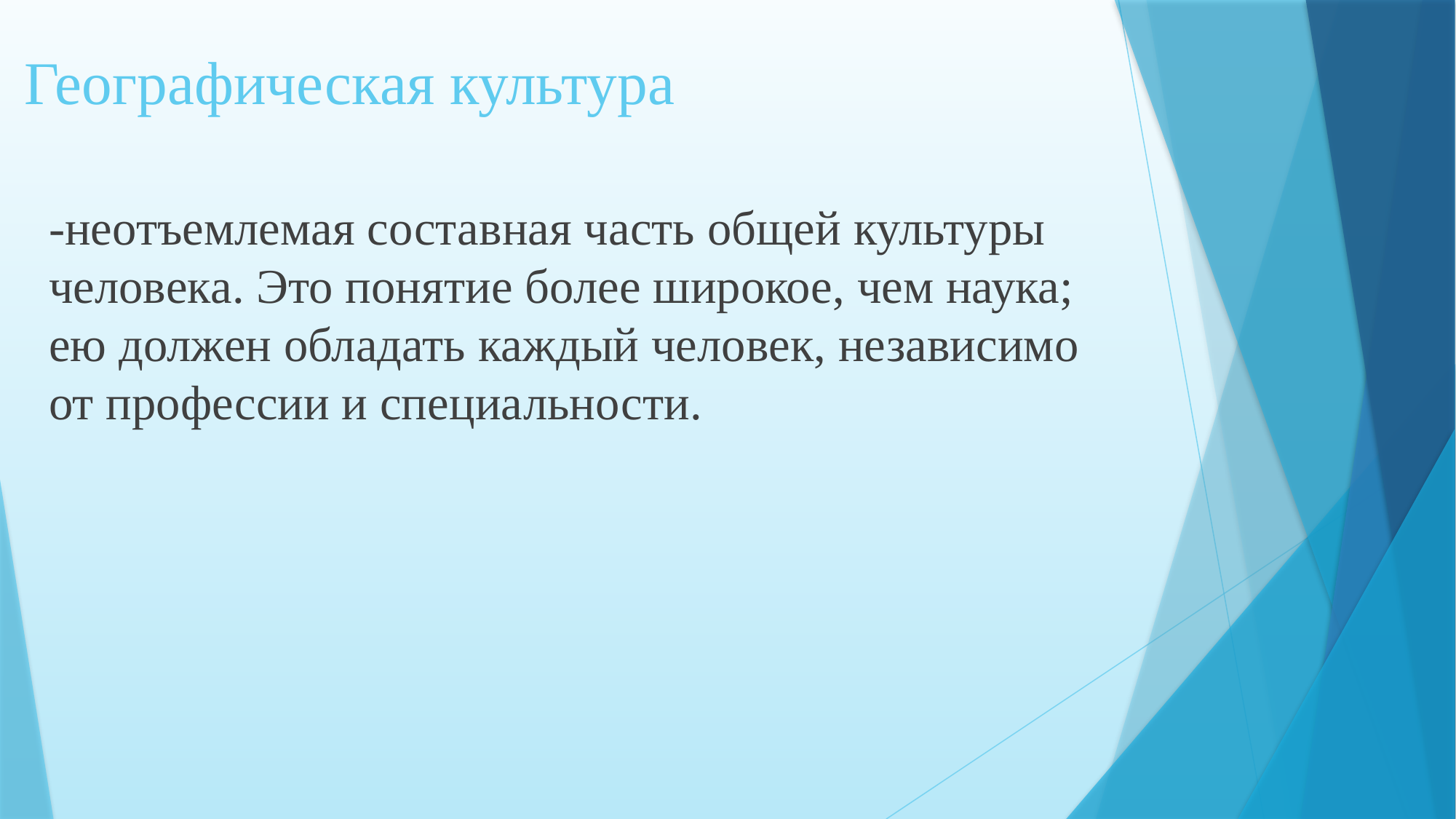

# Географическая культура
-неотъемлемая составная часть общей культуры человека. Это понятие более широкое, чем наука; ею должен обладать каждый человек, независимо от профессии и специальности.